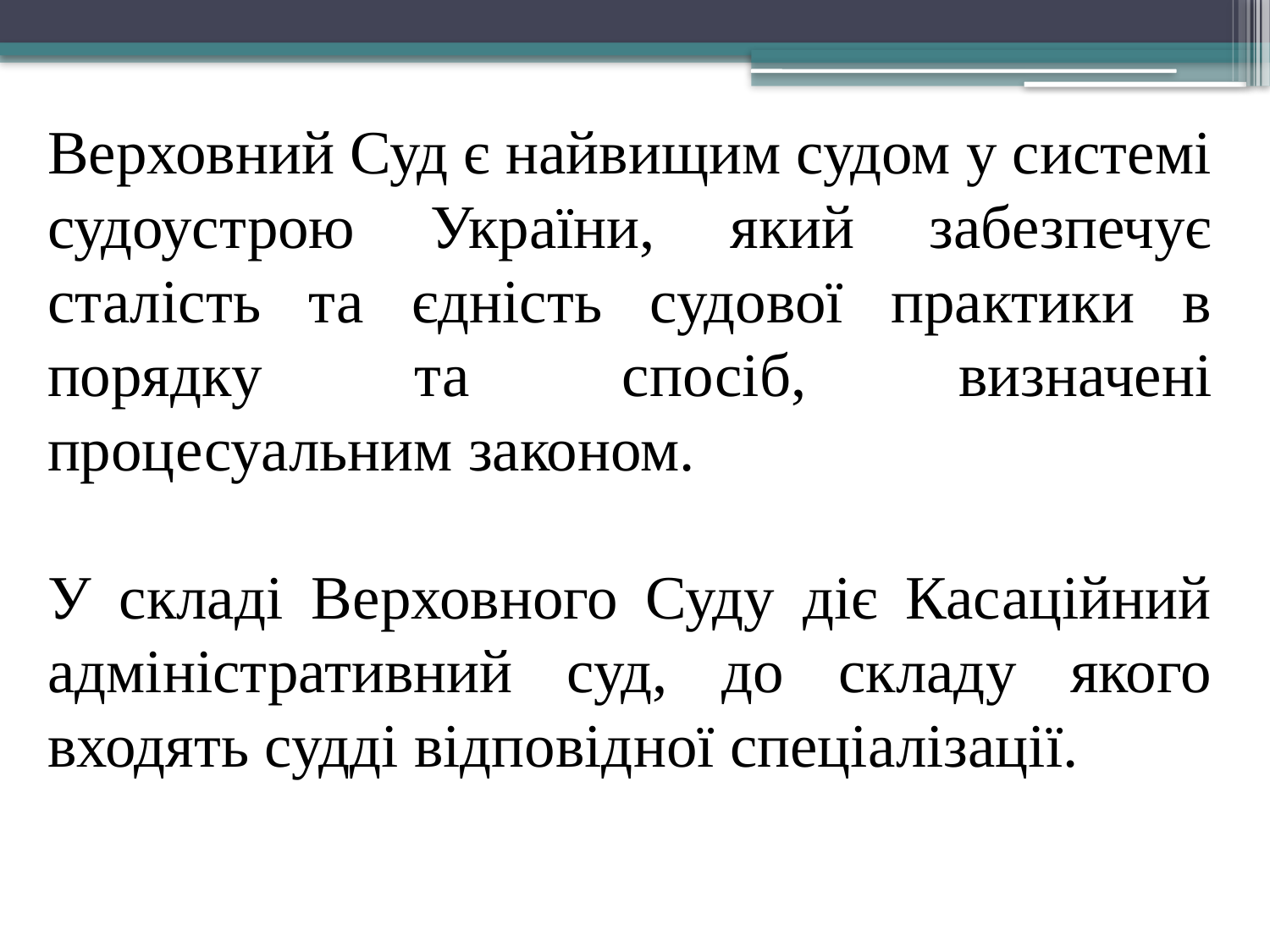

Верховний Суд є найвищим судом у системі судоустрою України, який забезпечує сталість та єдність судової практики в порядку та спосіб, визначені процесуальним законом.

У складі Верховного Суду діє Касаційний адміністративний суд, до складу якого входять судді відповідної спеціалізації.